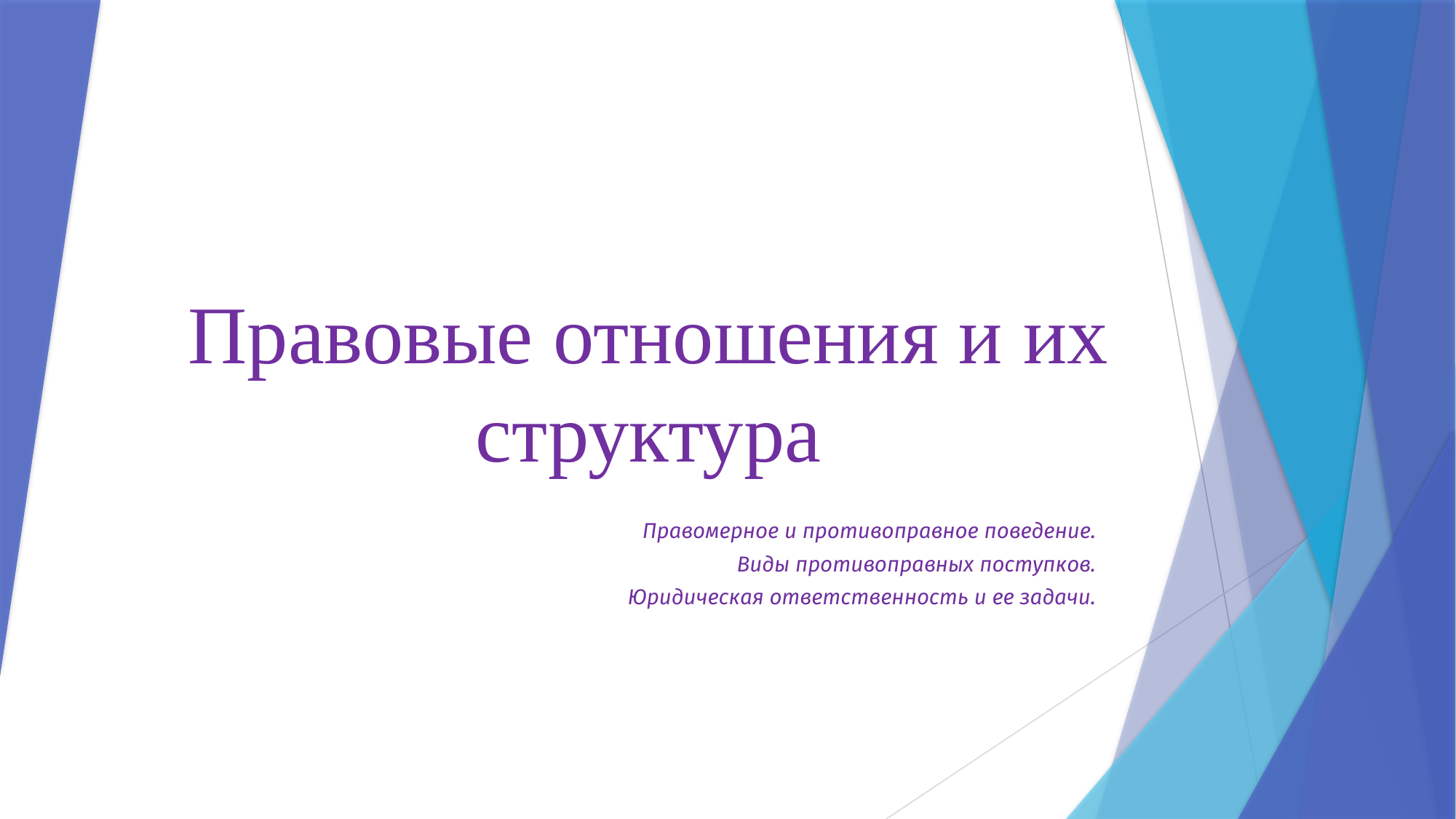

# Правовые отношения и их структура
Правомерное и противоправное поведение.
Виды противоправных поступков.
Юридическая ответственность и ее задачи.